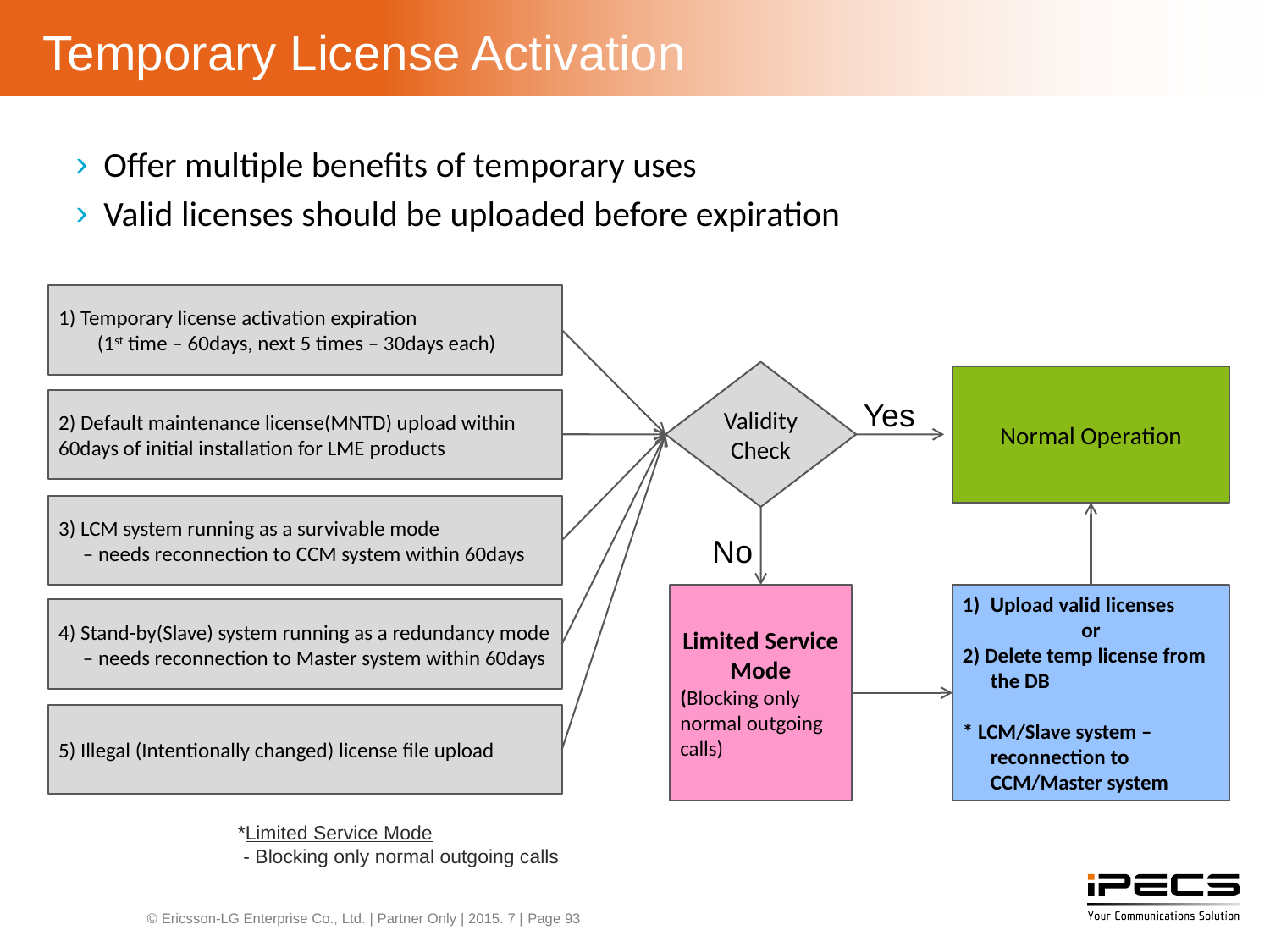

Temporary License Activation
Offer multiple benefits of temporary uses
Valid licenses should be uploaded before expiration
1) Temporary license activation expiration
        (1st time – 60days, next 5 times – 30days each)
Validity Check
Normal Operation
Yes
2) Default maintenance license(MNTD) upload within 60days of initial installation for LME products
3) LCM system running as a survivable mode
     – needs reconnection to CCM system within 60days
No
Limited Service Mode
(Blocking only normal outgoing calls)
Upload valid licenses
or
2) Delete temp license from the DB

* LCM/Slave system – reconnection to CCM/Master system
4) Stand-by(Slave) system running as a redundancy mode
     – needs reconnection to Master system within 60days
5) Illegal (Intentionally changed) license file upload
*Limited Service Mode
 - Blocking only normal outgoing calls